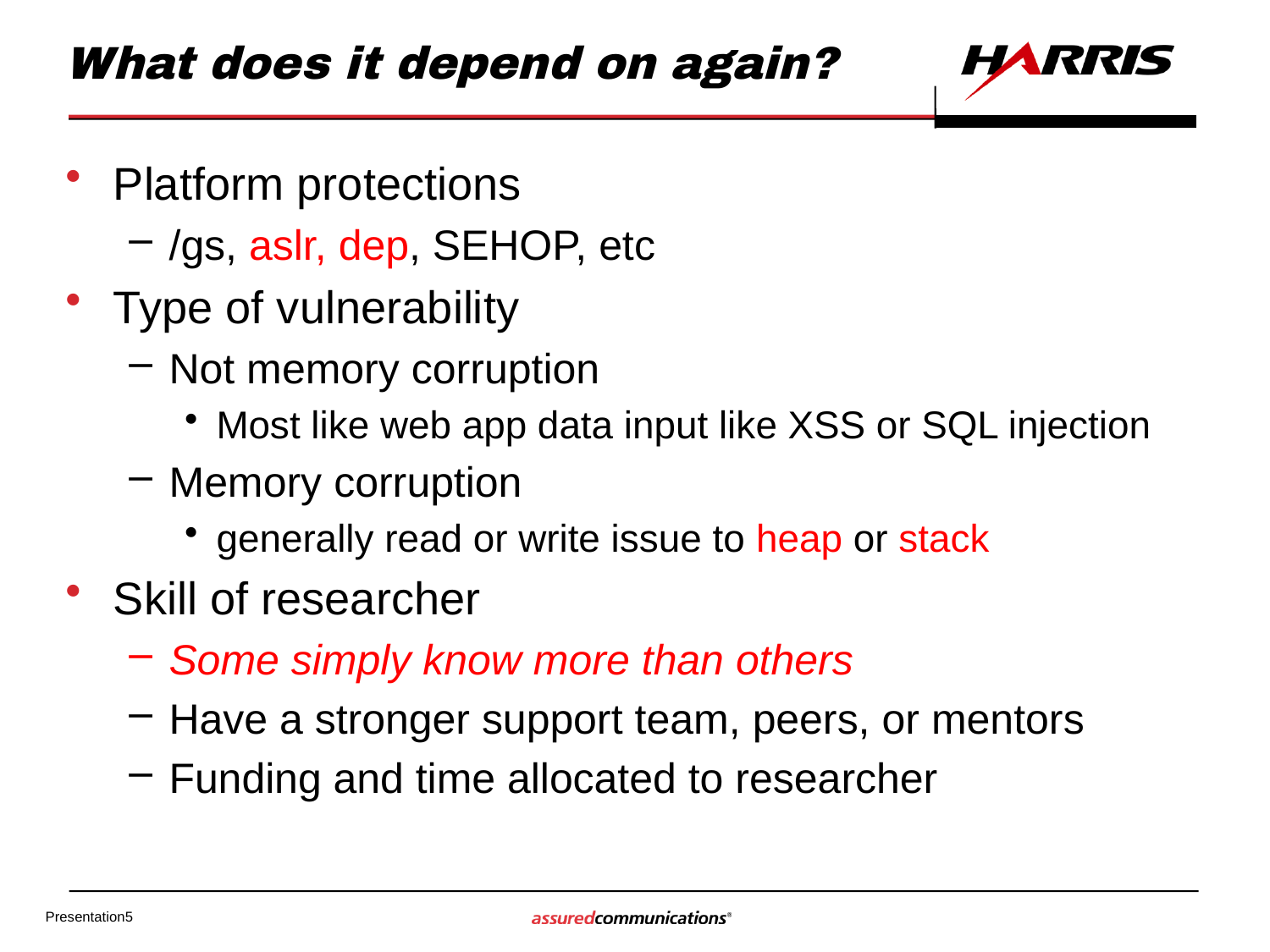

# What does it depend on again?
Platform protections
/gs, aslr, dep, SEHOP, etc
Type of vulnerability
Not memory corruption
Most like web app data input like XSS or SQL injection
Memory corruption
generally read or write issue to heap or stack
Skill of researcher
Some simply know more than others
Have a stronger support team, peers, or mentors
Funding and time allocated to researcher